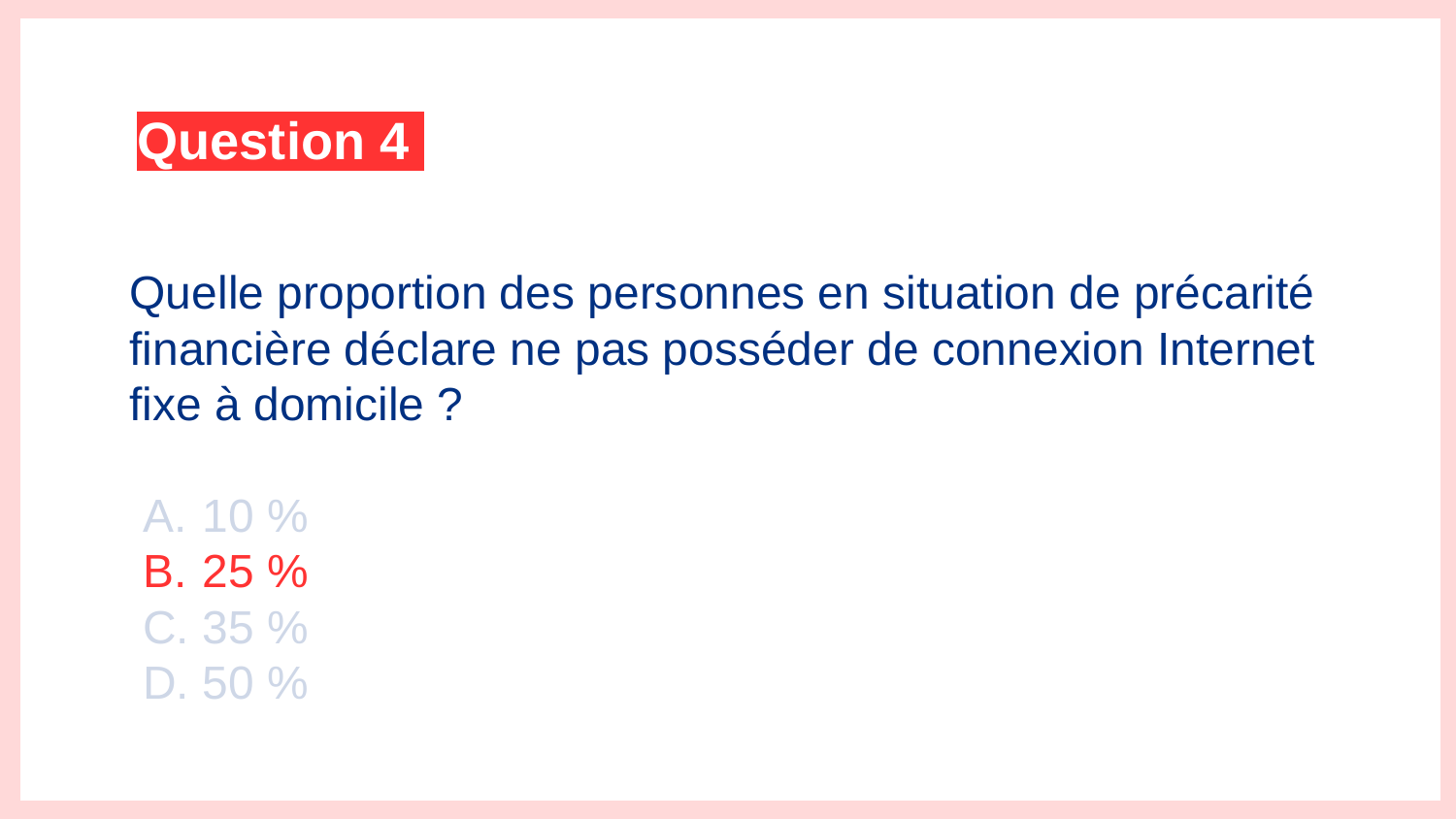

Question 4
Quelle proportion des personnes en situation de précarité financière déclare ne pas posséder de connexion Internet fixe à domicile ?

10 %
25 %
35 %
50 %